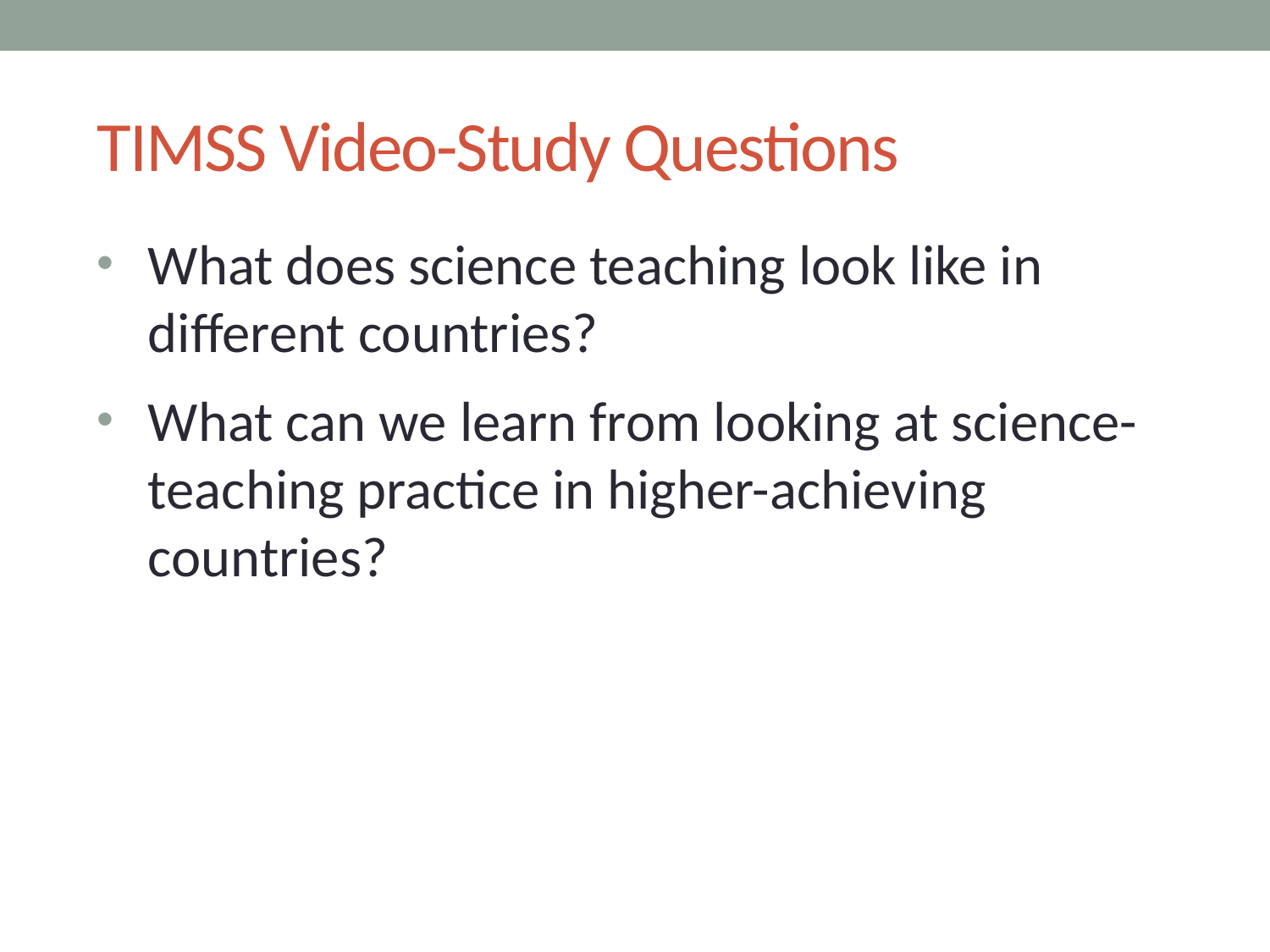

# TIMSS Video-Study Questions
What does science teaching look like in different countries?
What can we learn from looking at science-teaching practice in higher-achieving countries?